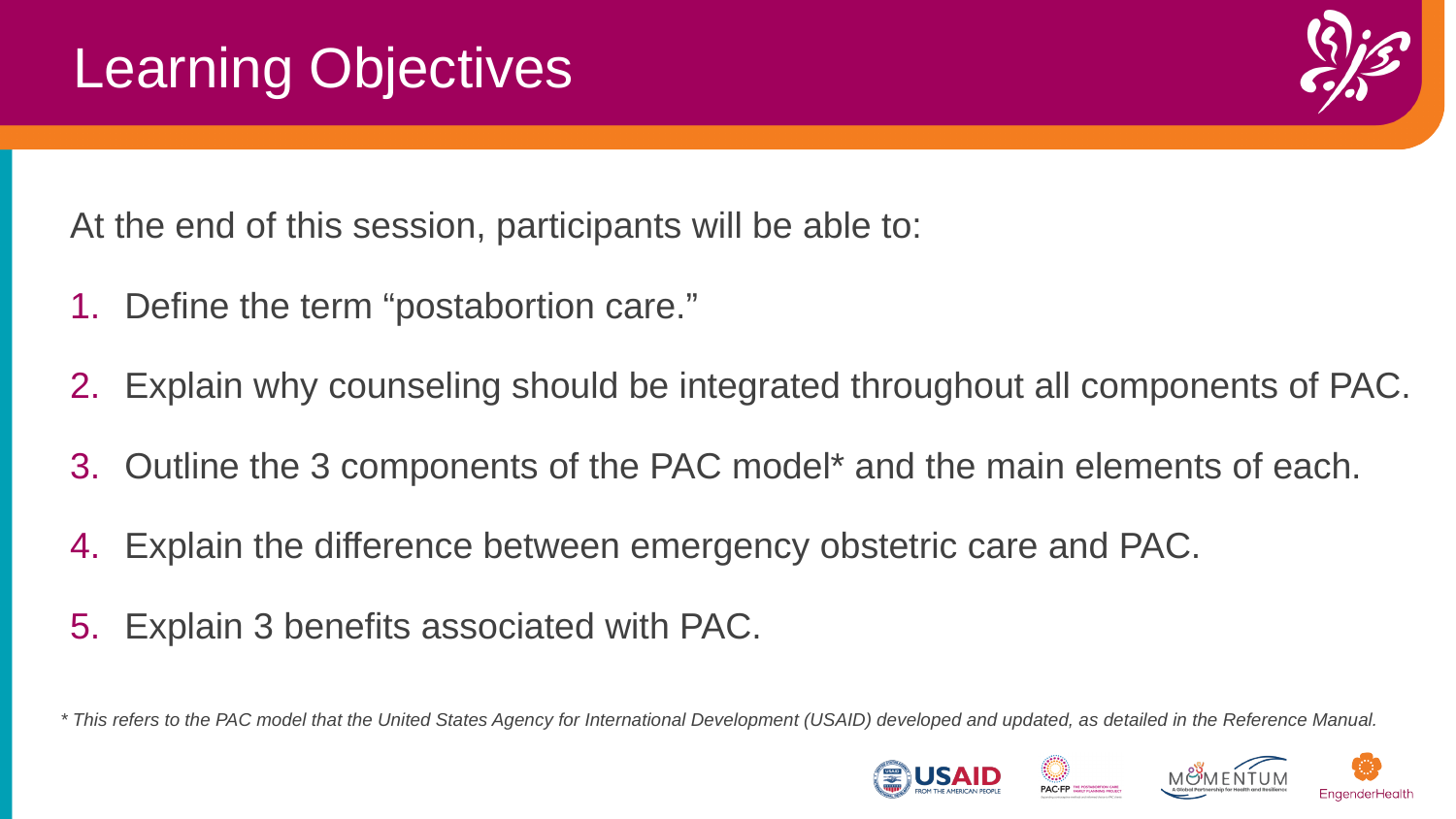

Learning Objectives
At the end of this session, participants will be able to:​
Define the term “postabortion care.”​
Explain why counseling should be integrated throughout all components of PAC.​
Outline the 3 components of the PAC model* and the main elements of each.​
Explain the difference between emergency obstetric care and PAC.​
Explain 3 benefits associated with PAC.​
* This refers to the PAC model that the United States Agency for International Development (USAID) developed and updated, as detailed in the Reference Manual.